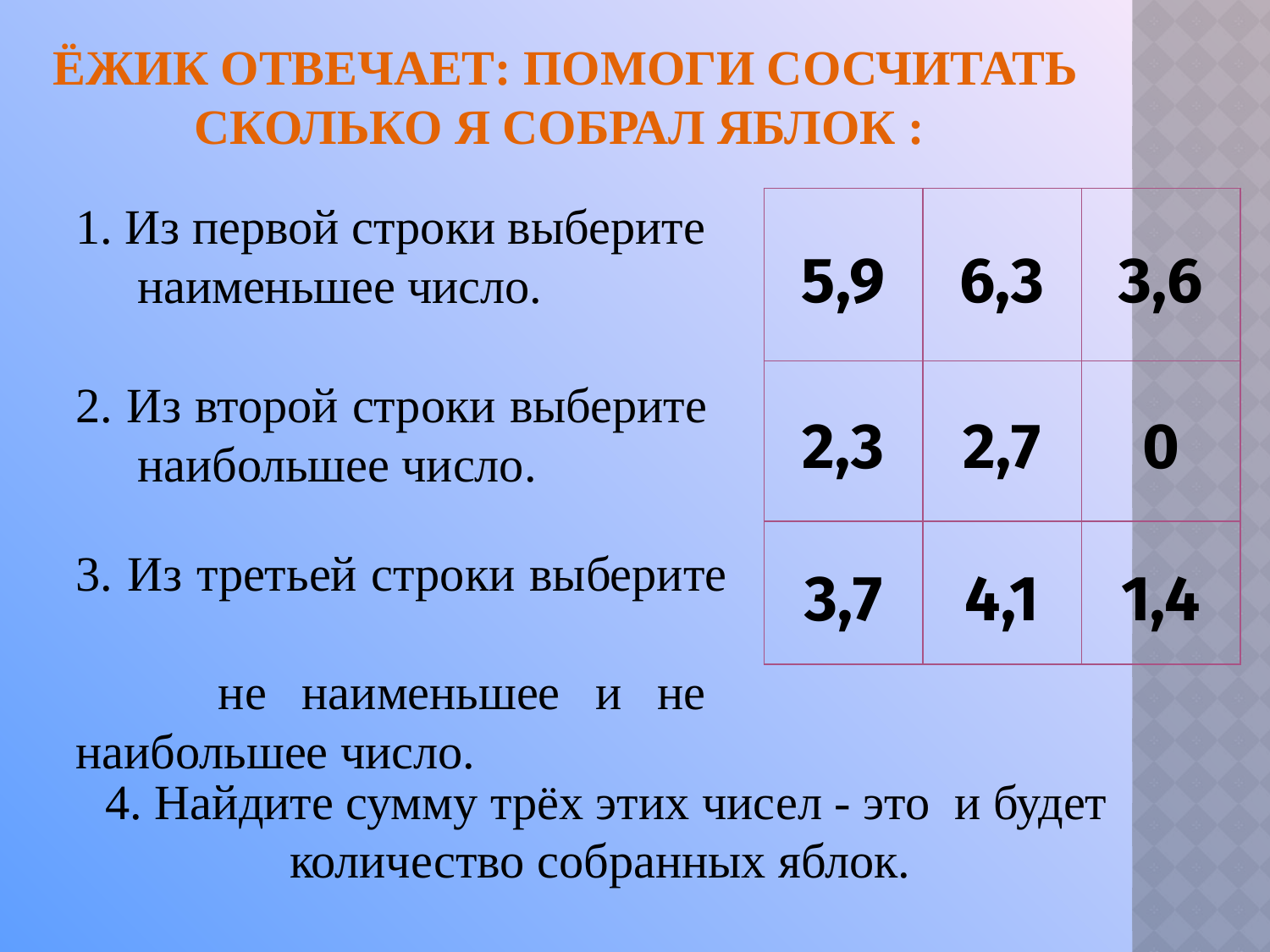

Ёжик отвечает: Помоги сосчитать сколько я собрал яблок :
1. Из первой строки выберите
     наименьшее число.
| 5,9 | 6,3 | 3,6 |
| --- | --- | --- |
| 2,3 | 2,7 | 0 |
| 3,7 | 4,1 | 1,4 |
2. Из второй строки выберите
     наибольшее число.
3. Из третьей строки выберите
    не наименьшее и не  наибольшее число.
 4. Найдите сумму трёх этих чисел - это  и будет количество собранных яблок.